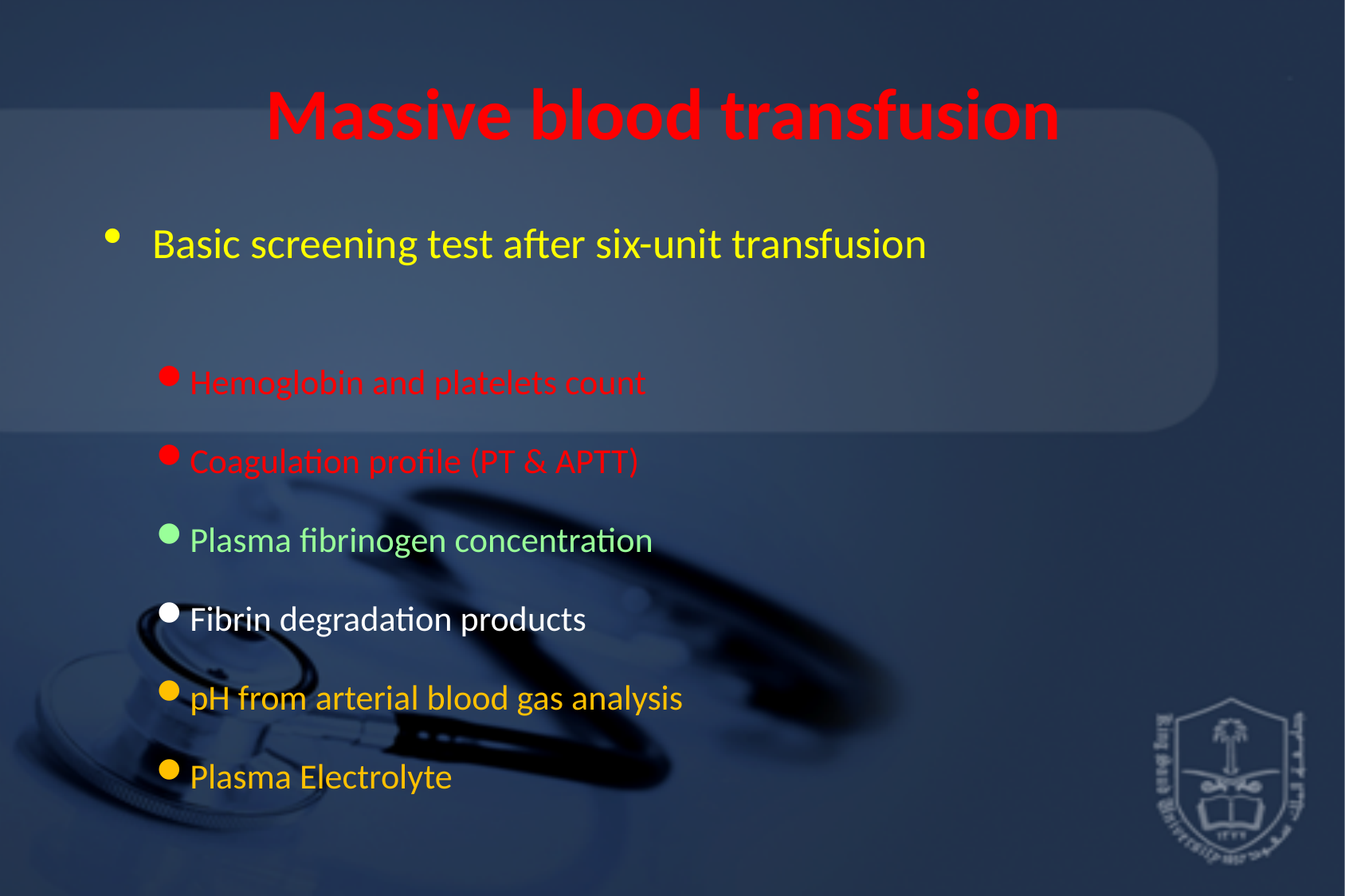

# Massive blood transfusion
Basic screening test after six-unit transfusion

Hemoglobin and platelets count
Coagulation profile (PT & APTT)
Plasma fibrinogen concentration
Fibrin degradation products
pH from arterial blood gas analysis
Plasma Electrolyte